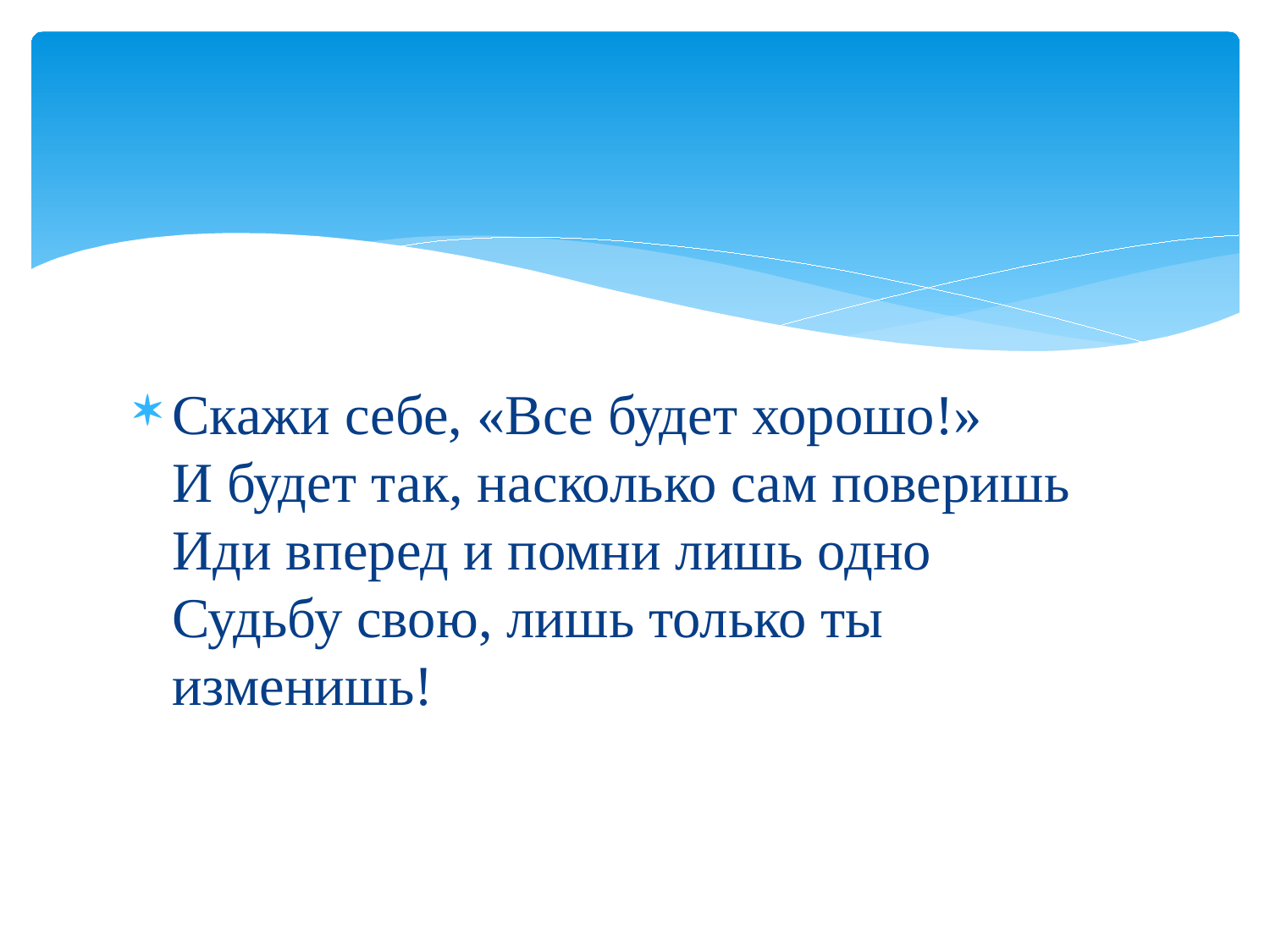

#
Скажи себе, «Все будет хорошо!» 
И будет так, насколько сам поверишь 
Иди вперед и помни лишь одно 
Судьбу свою, лишь только ты изменишь!